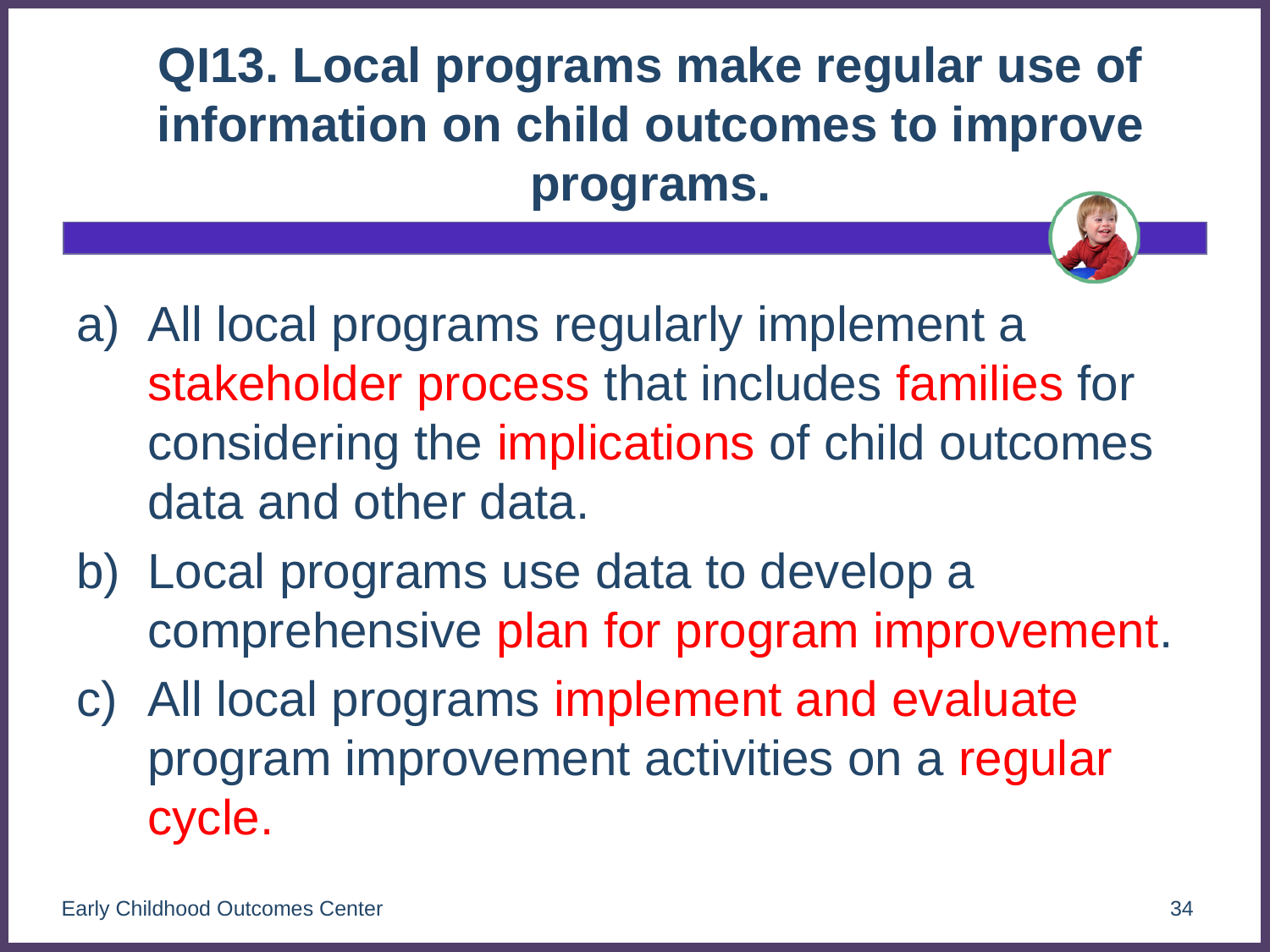

# QI13. Local programs make regular use of information on child outcomes to improve programs.
All local programs regularly implement a stakeholder process that includes families for considering the implications of child outcomes data and other data.
Local programs use data to develop a comprehensive plan for program improvement.
All local programs implement and evaluate program improvement activities on a regular cycle.

Early Childhood Outcomes Center
34